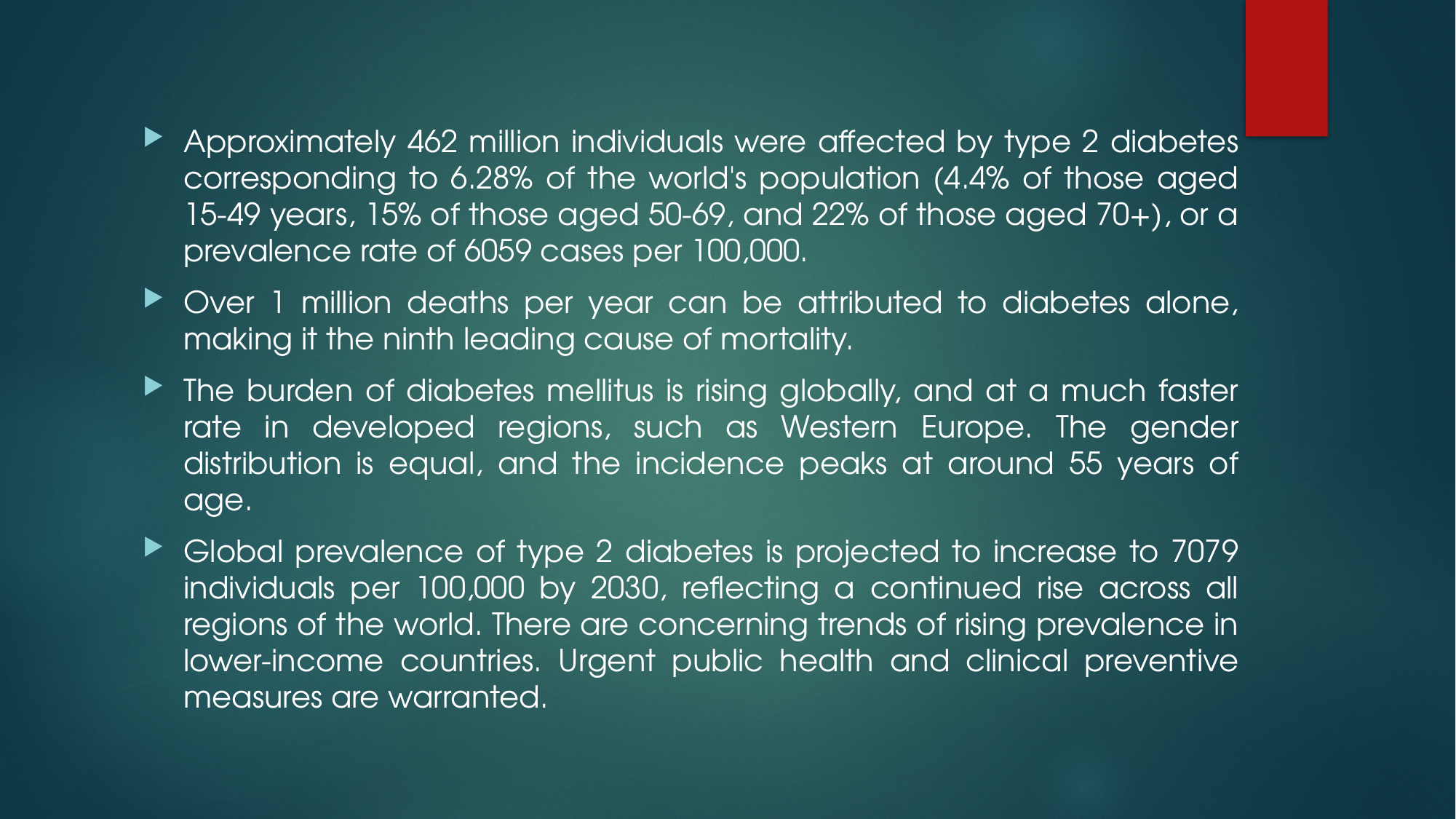

Approximately 462 million individuals were affected by type 2 diabetes corresponding to 6.28% of the world's population (4.4% of those aged 15-49 years, 15% of those aged 50-69, and 22% of those aged 70+), or a prevalence rate of 6059 cases per 100,000.
Over 1 million deaths per year can be attributed to diabetes alone, making it the ninth leading cause of mortality.
The burden of diabetes mellitus is rising globally, and at a much faster rate in developed regions, such as Western Europe. The gender distribution is equal, and the incidence peaks at around 55 years of age.
Global prevalence of type 2 diabetes is projected to increase to 7079 individuals per 100,000 by 2030, reflecting a continued rise across all regions of the world. There are concerning trends of rising prevalence in lower-income countries. Urgent public health and clinical preventive measures are warranted.